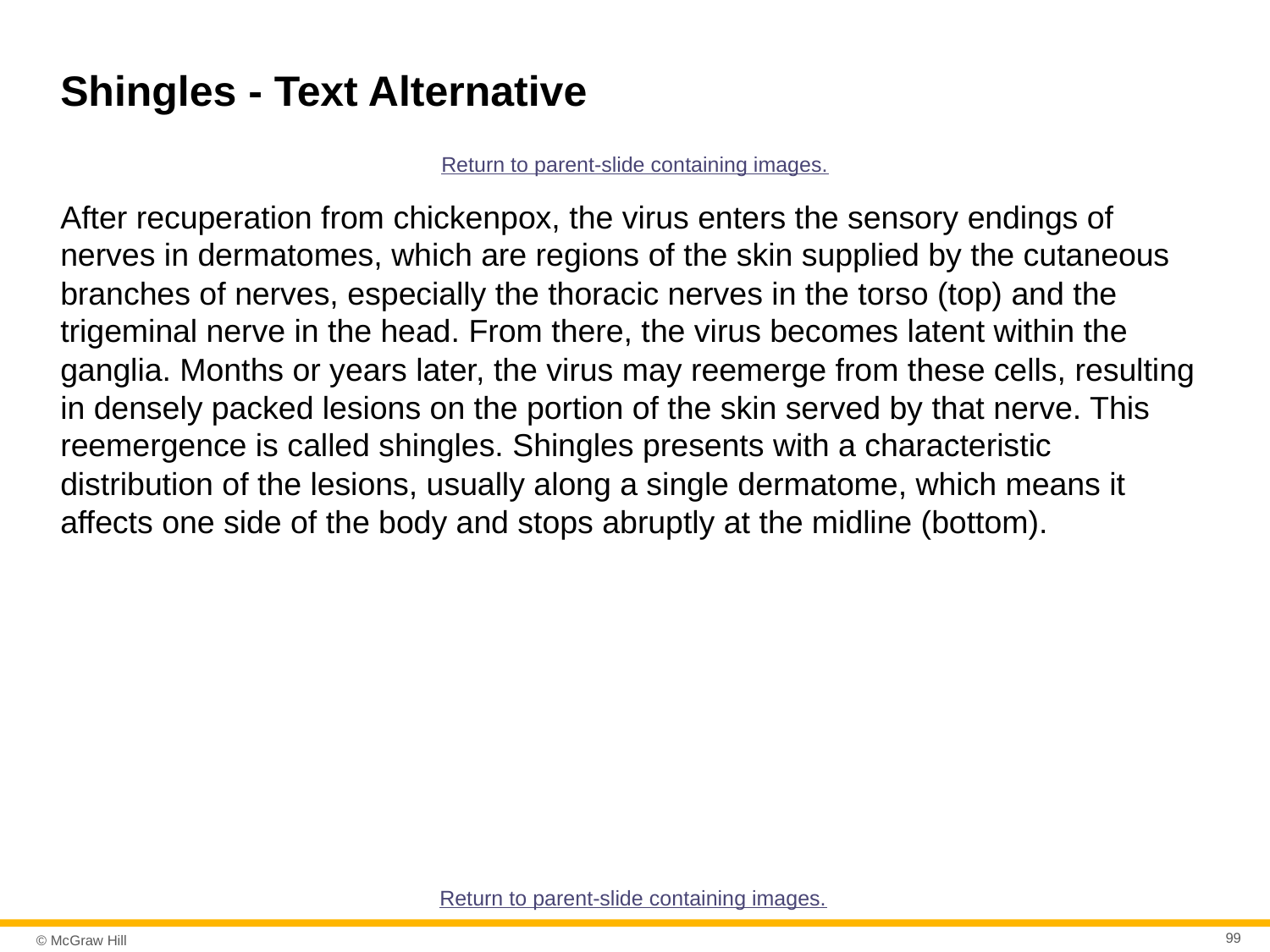

# Shingles - Text Alternative
Return to parent-slide containing images.
After recuperation from chickenpox, the virus enters the sensory endings of nerves in dermatomes, which are regions of the skin supplied by the cutaneous branches of nerves, especially the thoracic nerves in the torso (top) and the trigeminal nerve in the head. From there, the virus becomes latent within the ganglia. Months or years later, the virus may reemerge from these cells, resulting in densely packed lesions on the portion of the skin served by that nerve. This reemergence is called shingles. Shingles presents with a characteristic distribution of the lesions, usually along a single dermatome, which means it affects one side of the body and stops abruptly at the midline (bottom).
Return to parent-slide containing images.